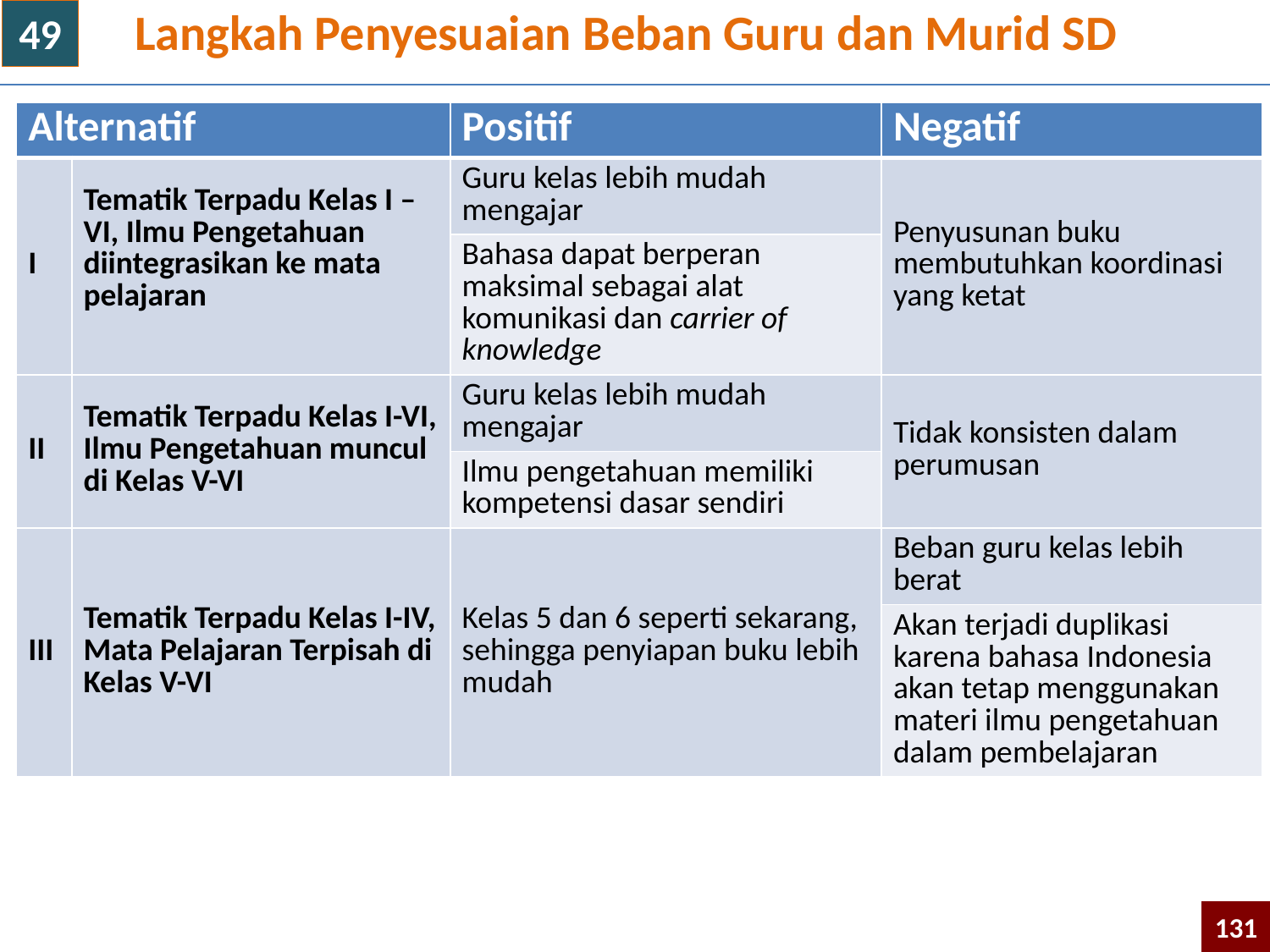

49
Langkah Penyesuaian Beban Guru dan Murid SD
| Alternatif |  | Positif | Negatif |
| --- | --- | --- | --- |
| I | Tematik Terpadu Kelas I – VI, Ilmu Pengetahuan diintegrasikan ke mata pelajaran | Guru kelas lebih mudah mengajar | Penyusunan buku membutuhkan koordinasi yang ketat |
|  |  | Bahasa dapat berperan maksimal sebagai alat komunikasi dan carrier of knowledge |  |
| II | Tematik Terpadu Kelas I-VI, Ilmu Pengetahuan muncul di Kelas V-VI | Guru kelas lebih mudah mengajar | Tidak konsisten dalam perumusan |
|  |  | Ilmu pengetahuan memiliki kompetensi dasar sendiri |  |
| III | Tematik Terpadu Kelas I-IV, Mata Pelajaran Terpisah di Kelas V-VI | Kelas 5 dan 6 seperti sekarang, sehingga penyiapan buku lebih mudah | Beban guru kelas lebih berat |
|  |  |  | Akan terjadi duplikasi karena bahasa Indonesia akan tetap menggunakan materi ilmu pengetahuan dalam pembelajaran |
131